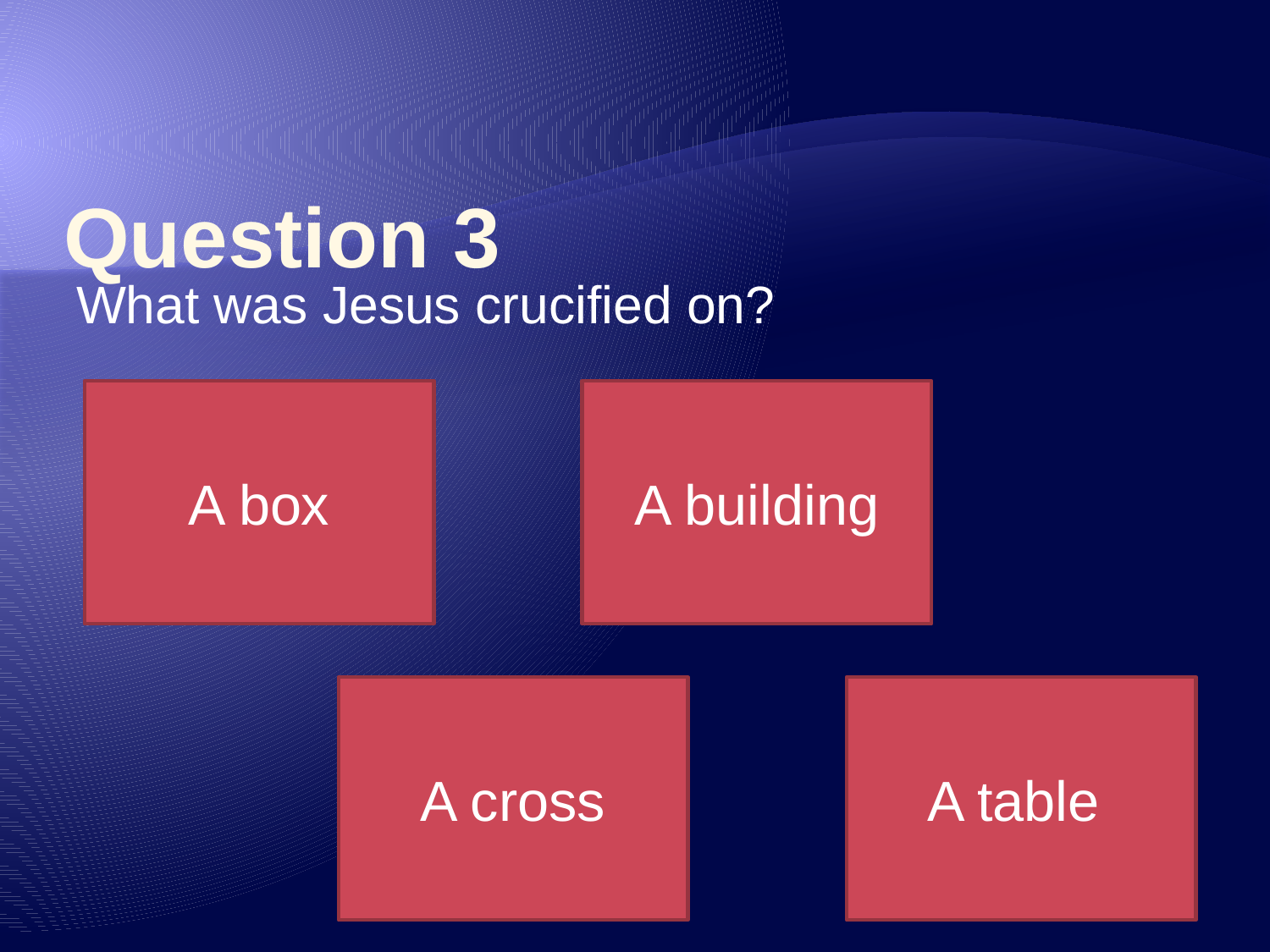

# Question 3
What was Jesus crucified on?

A box
A building
A cross
A table